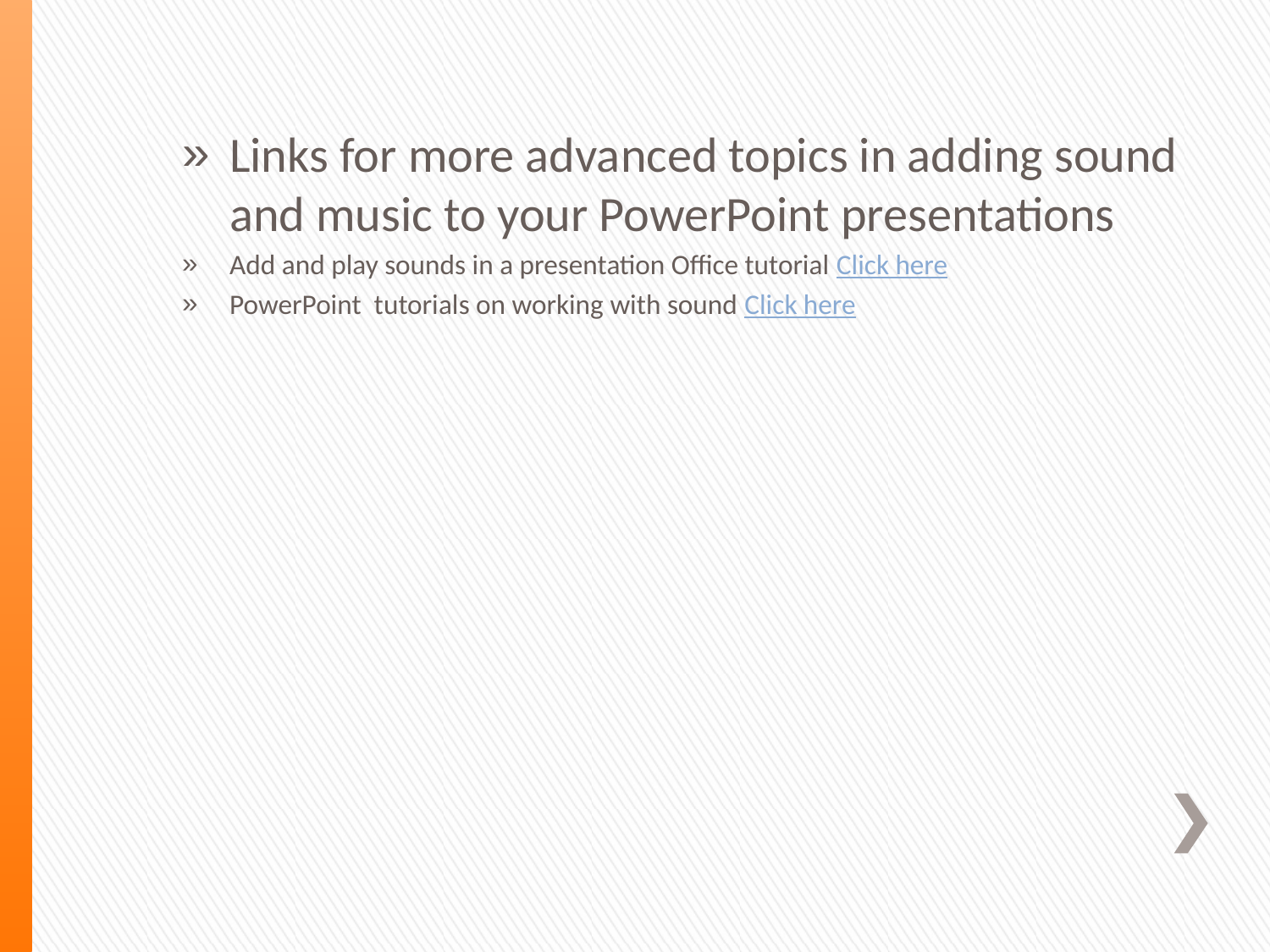

Links for more advanced topics in adding sound and music to your PowerPoint presentations
Add and play sounds in a presentation Office tutorial Click here
PowerPoint  tutorials on working with sound Click here